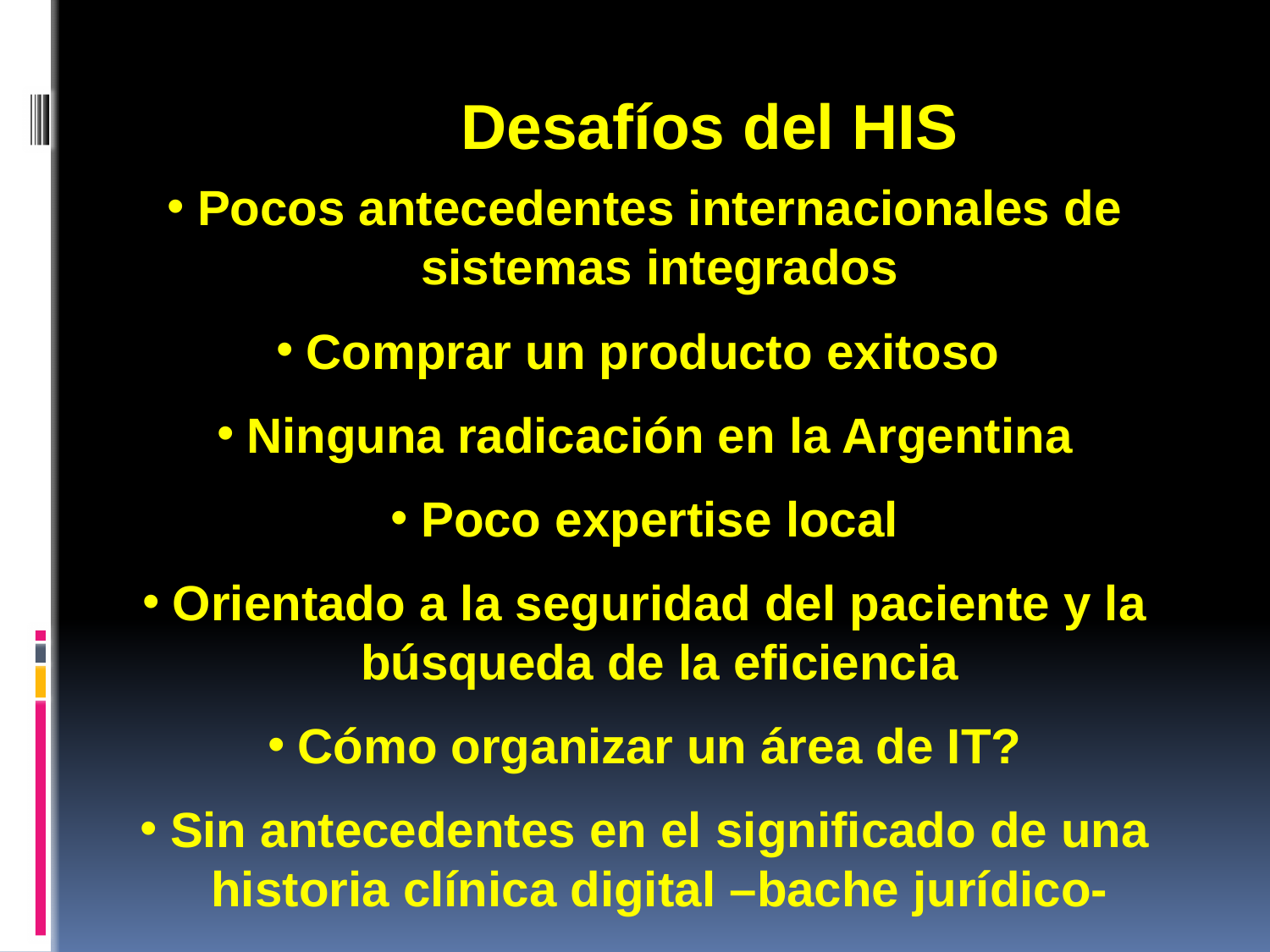

Pocos antecedentes internacionales de sistemas integrados
Comprar un producto exitoso
Ninguna radicación en la Argentina
Poco expertise local
Orientado a la seguridad del paciente y la búsqueda de la eficiencia
Cómo organizar un área de IT?
Sin antecedentes en el significado de una historia clínica digital –bache jurídico-
Desafíos del HIS